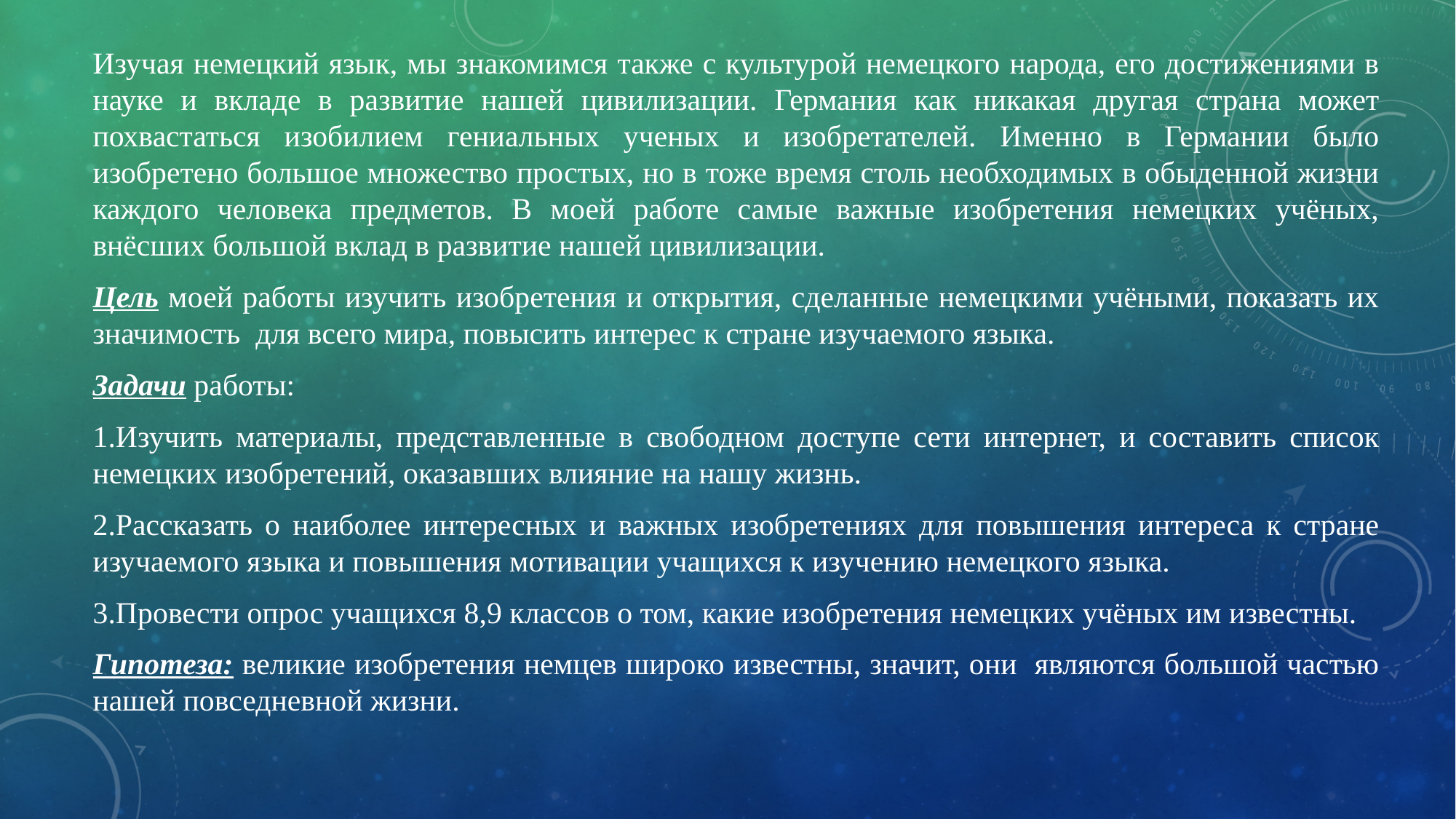

Изучая немецкий язык, мы знакомимся также с культурой немецкого народа, его достижениями в науке и вкладе в развитие нашей цивилизации. Германия как никакая другая страна может похвастаться изобилием гениальных ученых и изобретателей. Именно в Германии было изобретено большое множество простых, но в тоже время столь необходимых в обыденной жизни каждого человека предметов. В моей работе самые важные изобретения немецких учёных, внёсших большой вклад в развитие нашей цивилизации.
Цель моей работы изучить изобретения и открытия, сделанные немецкими учёными, показать их значимость  для всего мира, повысить интерес к стране изучаемого языка.
Задачи работы:
1.Изучить материалы, представленные в свободном доступе сети интернет, и составить список немецких изобретений, оказавших влияние на нашу жизнь.
2.Рассказать о наиболее интересных и важных изобретениях для повышения интереса к стране изучаемого языка и повышения мотивации учащихся к изучению немецкого языка.
3.Провести опрос учащихся 8,9 классов о том, какие изобретения немецких учёных им известны.
Гипотеза: великие изобретения немцев широко известны, значит, они  являются большой частью нашей повседневной жизни.

#